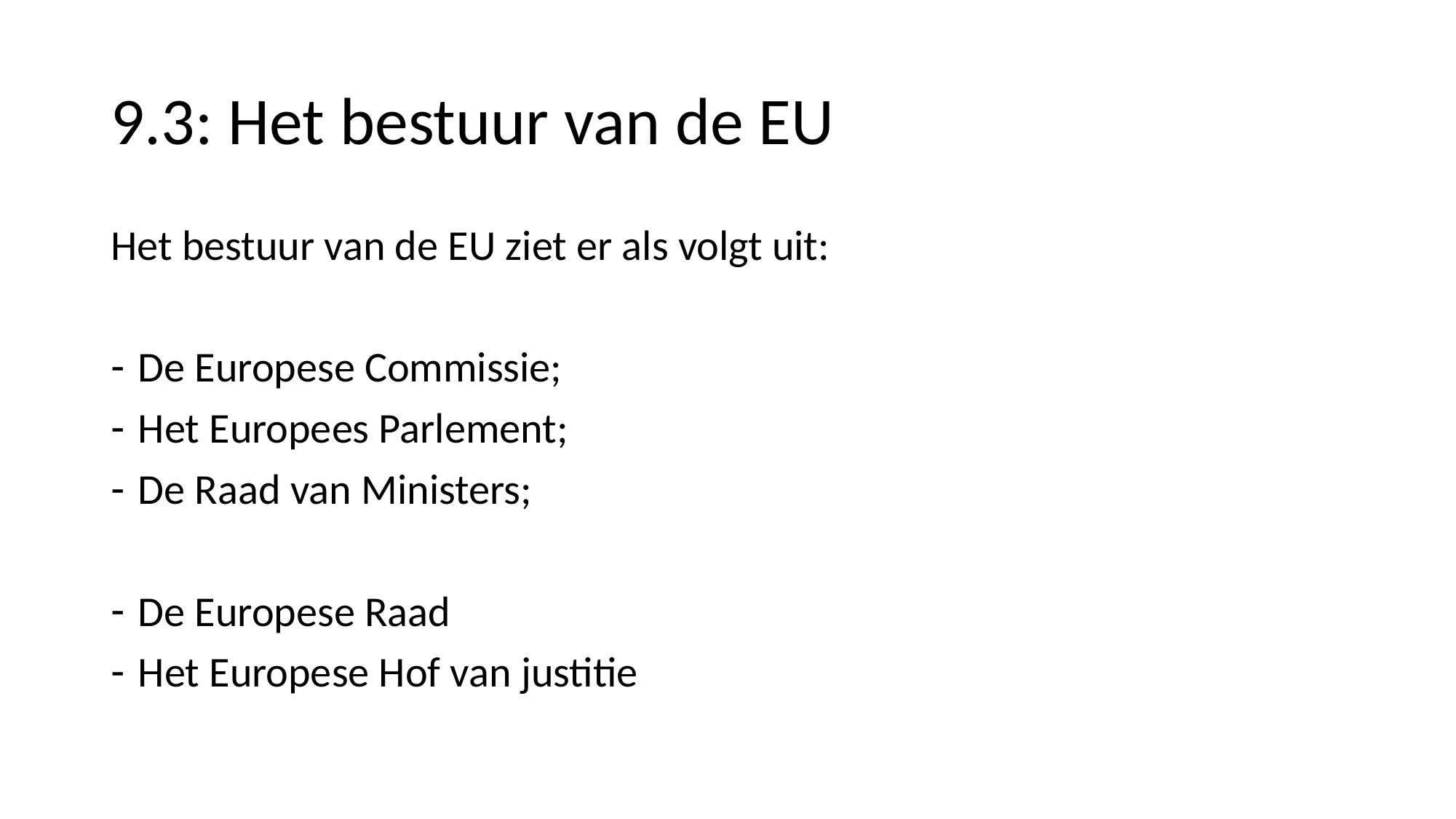

# 9.3: Het bestuur van de EU
Het bestuur van de EU ziet er als volgt uit:

De Europese Commissie;
Het Europees Parlement;
De Raad van Ministers;

De Europese Raad
Het Europese Hof van justitie